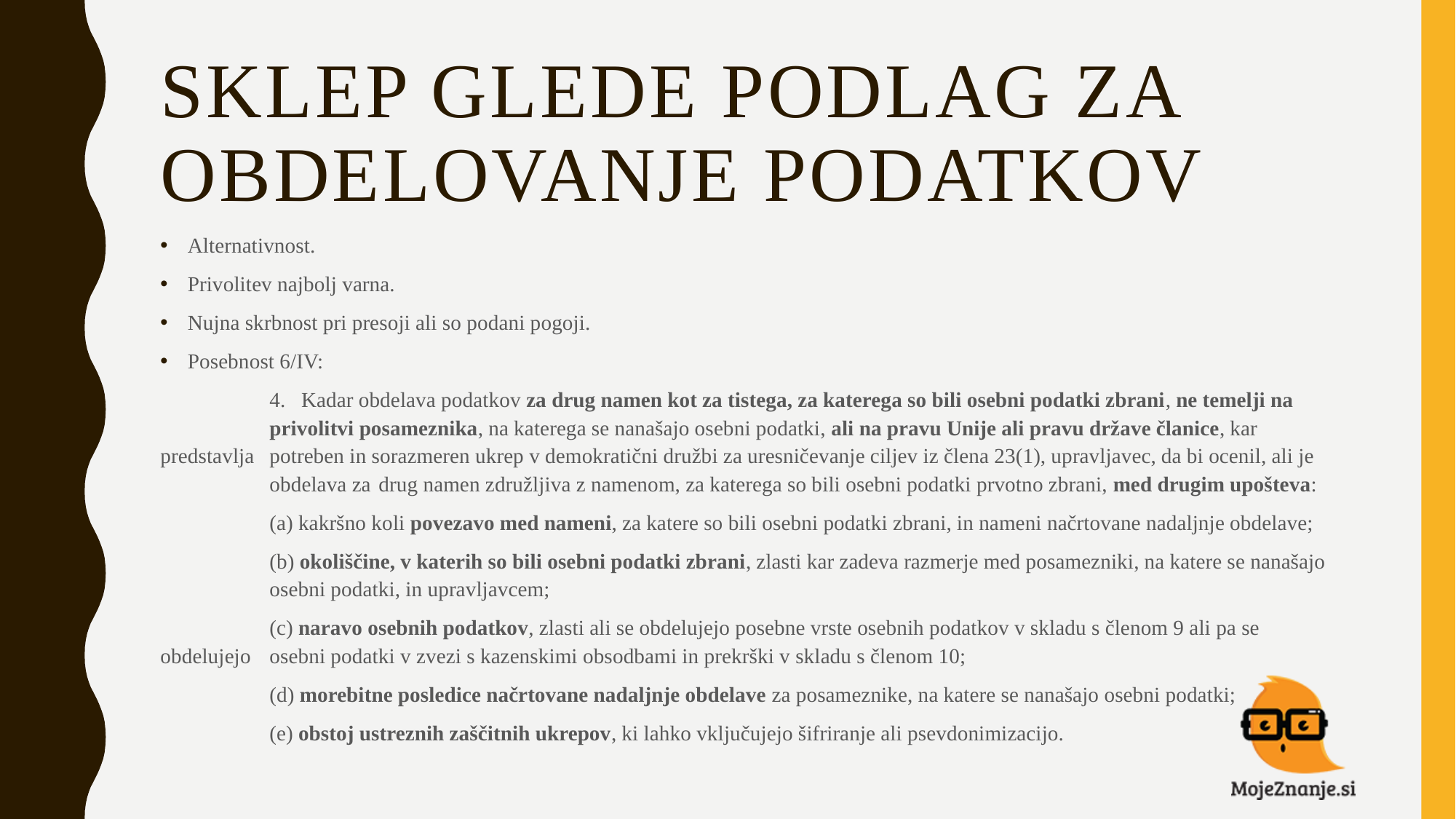

# SKLEP glede podlag za obdelovanje podatkov
Alternativnost.
Privolitev najbolj varna.
Nujna skrbnost pri presoji ali so podani pogoji.
Posebnost 6/IV:
	4.   Kadar obdelava podatkov za drug namen kot za tistega, za katerega so bili osebni podatki zbrani, ne temelji na 	privolitvi posameznika, na katerega se nanašajo osebni podatki, ali na pravu Unije ali pravu države članice, kar predstavlja 	potreben in sorazmeren ukrep v demokratični družbi za uresničevanje ciljev iz člena 23(1), upravljavec, da bi ocenil, ali je 	obdelava za 	drug namen združljiva z namenom, za katerega so bili osebni podatki prvotno zbrani, med drugim upošteva:
	(a) kakršno koli povezavo med nameni, za katere so bili osebni podatki zbrani, in nameni načrtovane nadaljnje obdelave;
	(b) okoliščine, v katerih so bili osebni podatki zbrani, zlasti kar zadeva razmerje med posamezniki, na katere se nanašajo 	osebni podatki, in upravljavcem;
	(c) naravo osebnih podatkov, zlasti ali se obdelujejo posebne vrste osebnih podatkov v skladu s členom 9 ali pa se obdelujejo 	osebni podatki v zvezi s kazenskimi obsodbami in prekrški v skladu s členom 10;
	(d) morebitne posledice načrtovane nadaljnje obdelave za posameznike, na katere se nanašajo osebni podatki;
	(e) obstoj ustreznih zaščitnih ukrepov, ki lahko vključujejo šifriranje ali psevdonimizacijo.